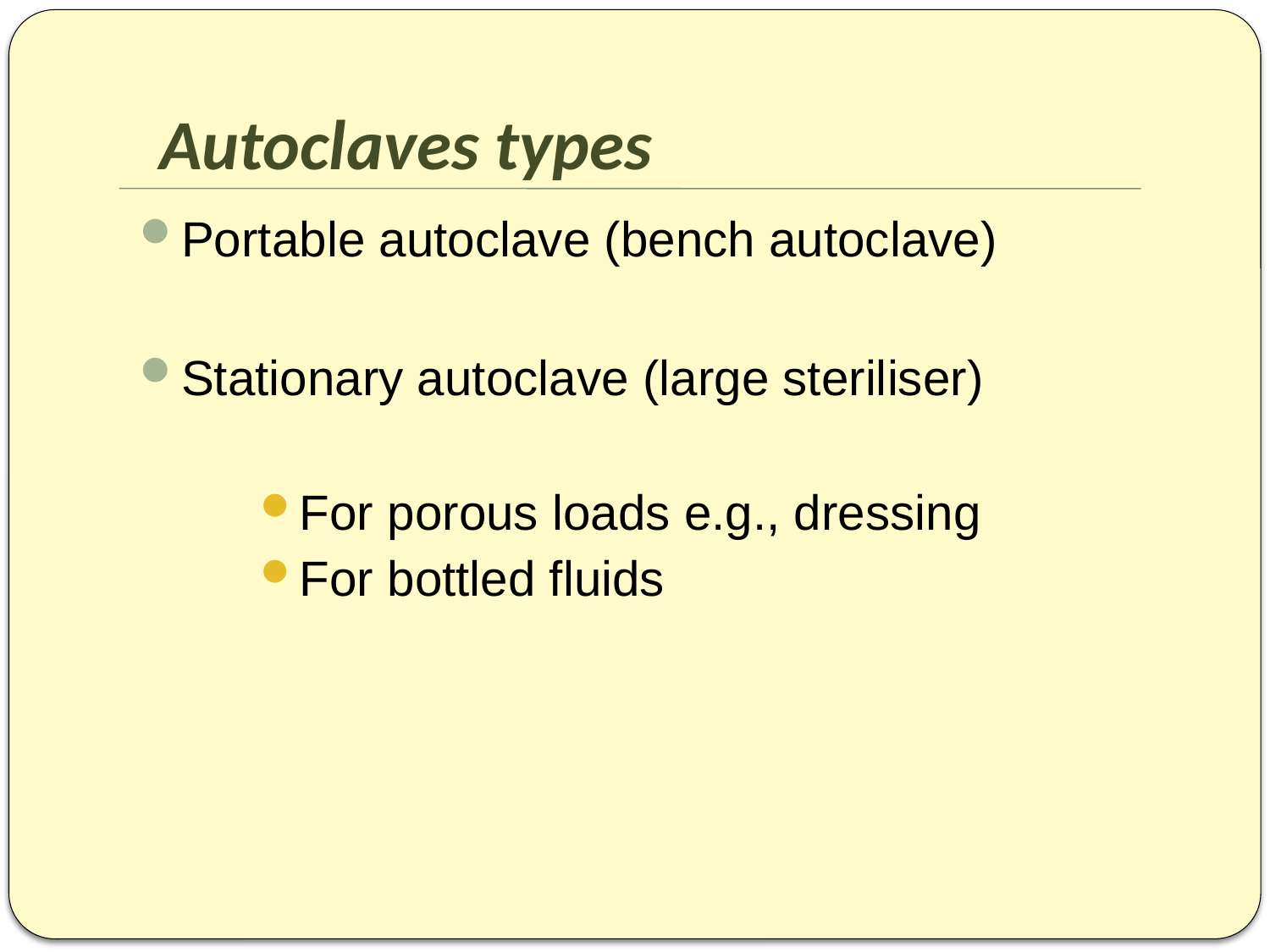

# Autoclaves types
Portable autoclave (bench autoclave)

Stationary autoclave (large steriliser)

For porous loads e.g., dressing
For bottled fluids